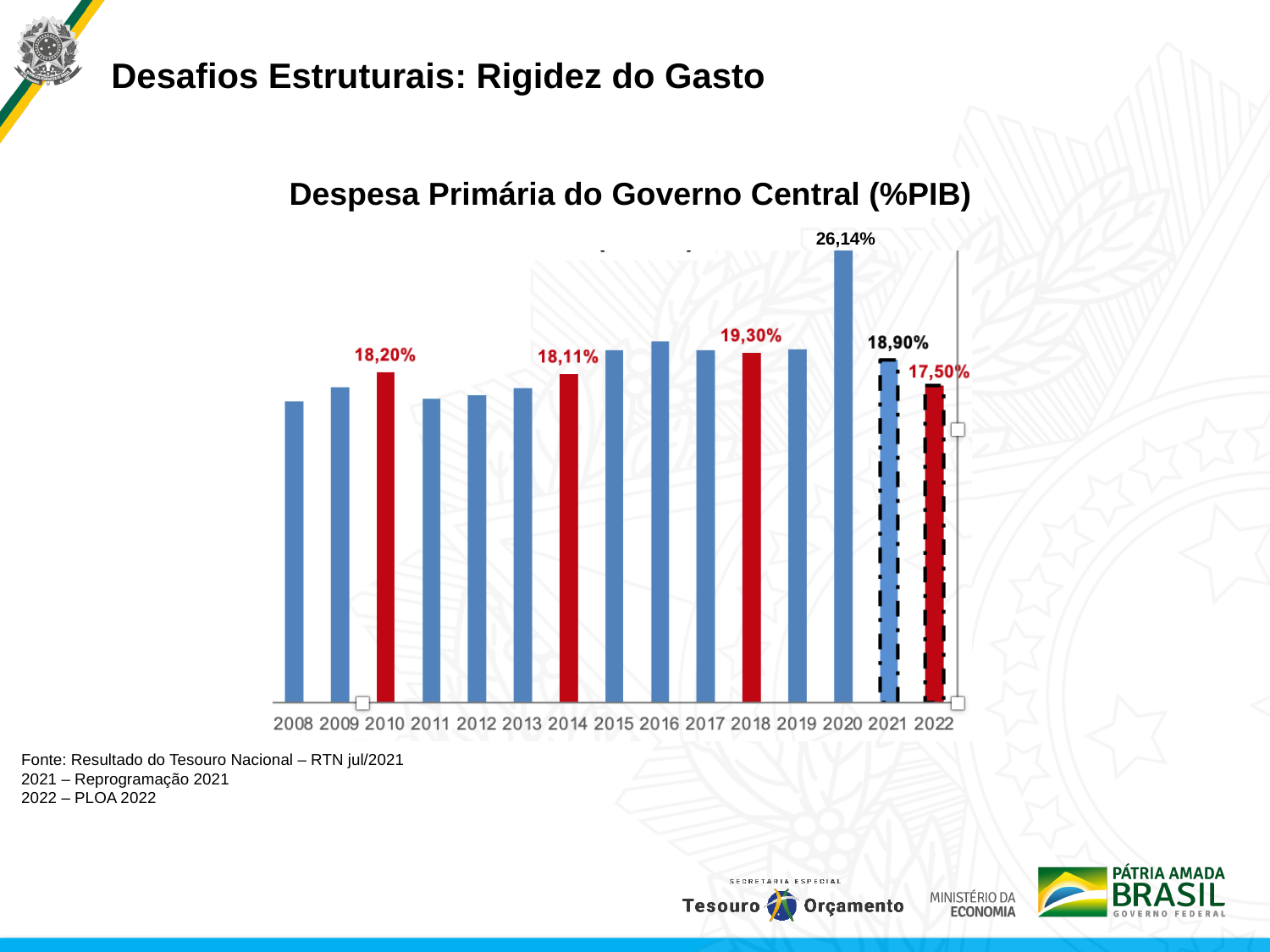

Desafios Estruturais: Rigidez do Gasto

### Chart

| Category |
|---|
Despesa Primária do Governo Central (%PIB)
26,14%
Fonte: Resultado do Tesouro Nacional – RTN jul/2021
2021 – Reprogramação 2021
2022 – PLOA 2022